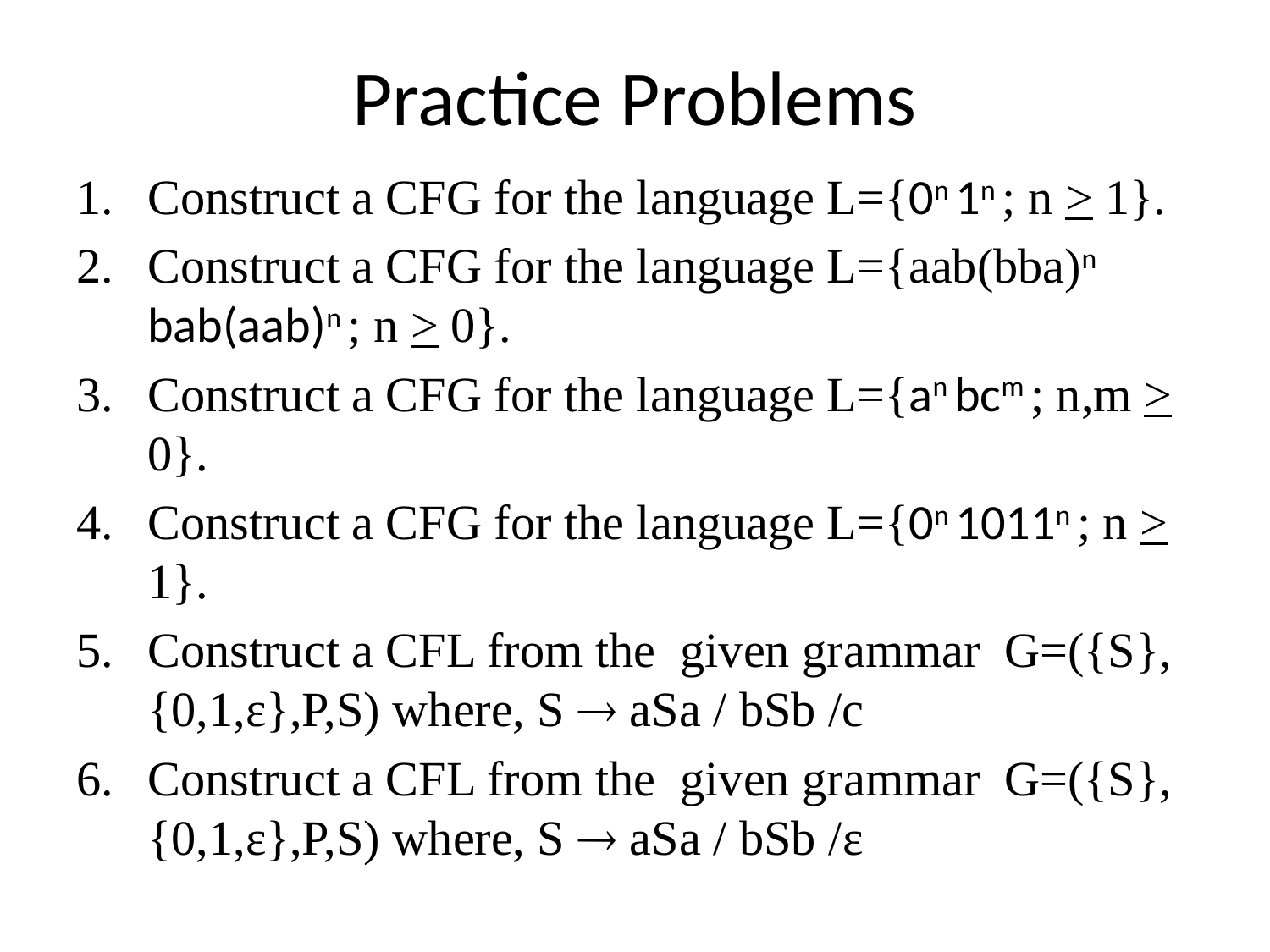

Practice Problems
Construct a CFG for the language L={0n 1n ; n > 1}.
Construct a CFG for the language L={aab(bba)n bab(aab)n ; n > 0}.
Construct a CFG for the language L={an bcm ; n,m > 0}.
Construct a CFG for the language L={0n 1011n ; n > 1}.
Construct a CFL from the  given grammar  G=({S},{0,1,ε},P,S) where, S → aSa / bSb /c
Construct a CFL from the  given grammar  G=({S},{0,1,ε},P,S) where, S → aSa / bSb /ε